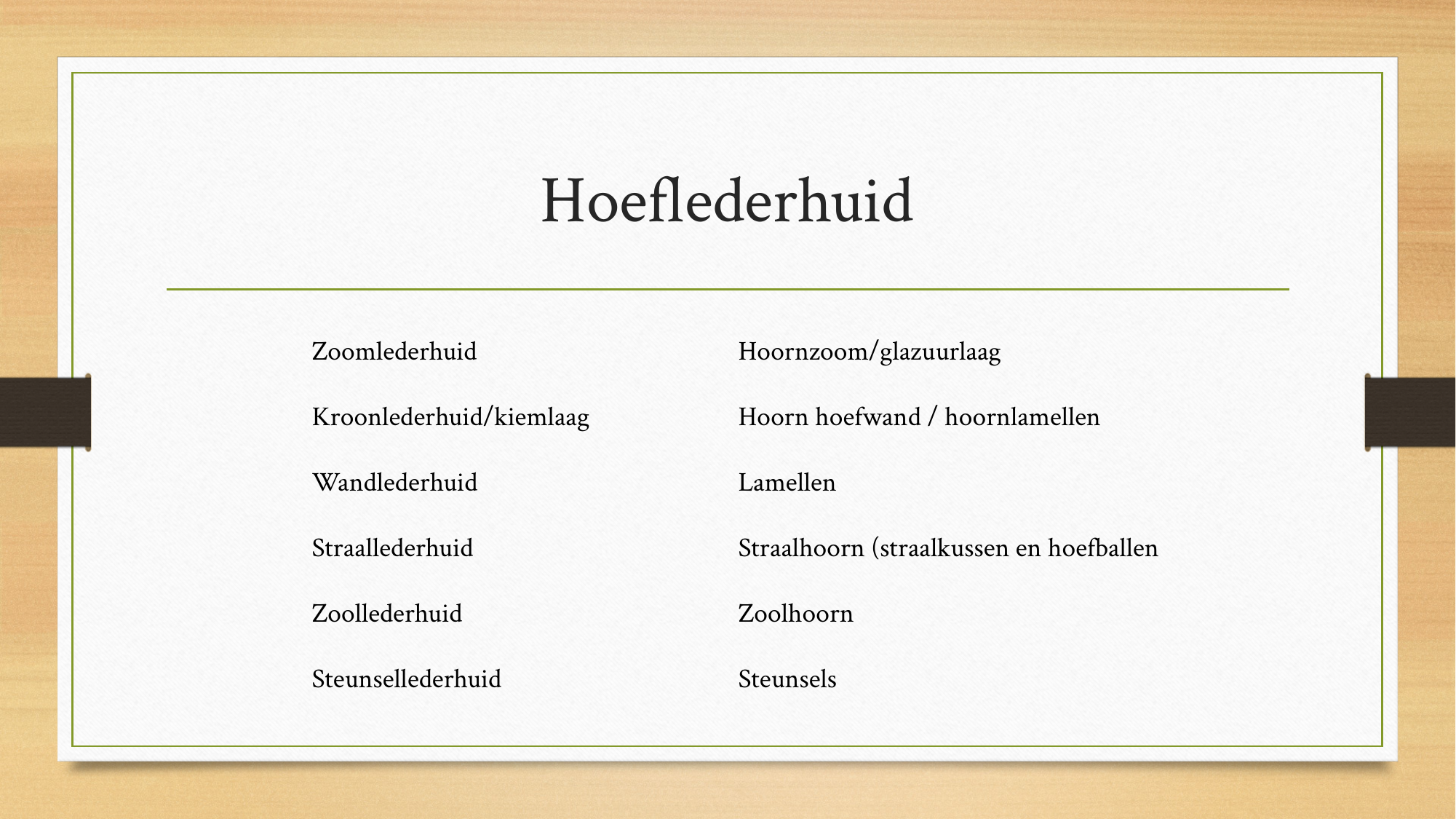

# Hoeflederhuid
Zoomlederhuid

Kroonlederhuid/kiemlaag

Wandlederhuid

Straallederhuid

Zoollederhuid

Steunsellederhuid
Hoornzoom/glazuurlaag

Hoorn hoefwand / hoornlamellen

Lamellen

Straalhoorn (straalkussen en hoefballen

Zoolhoorn

Steunsels